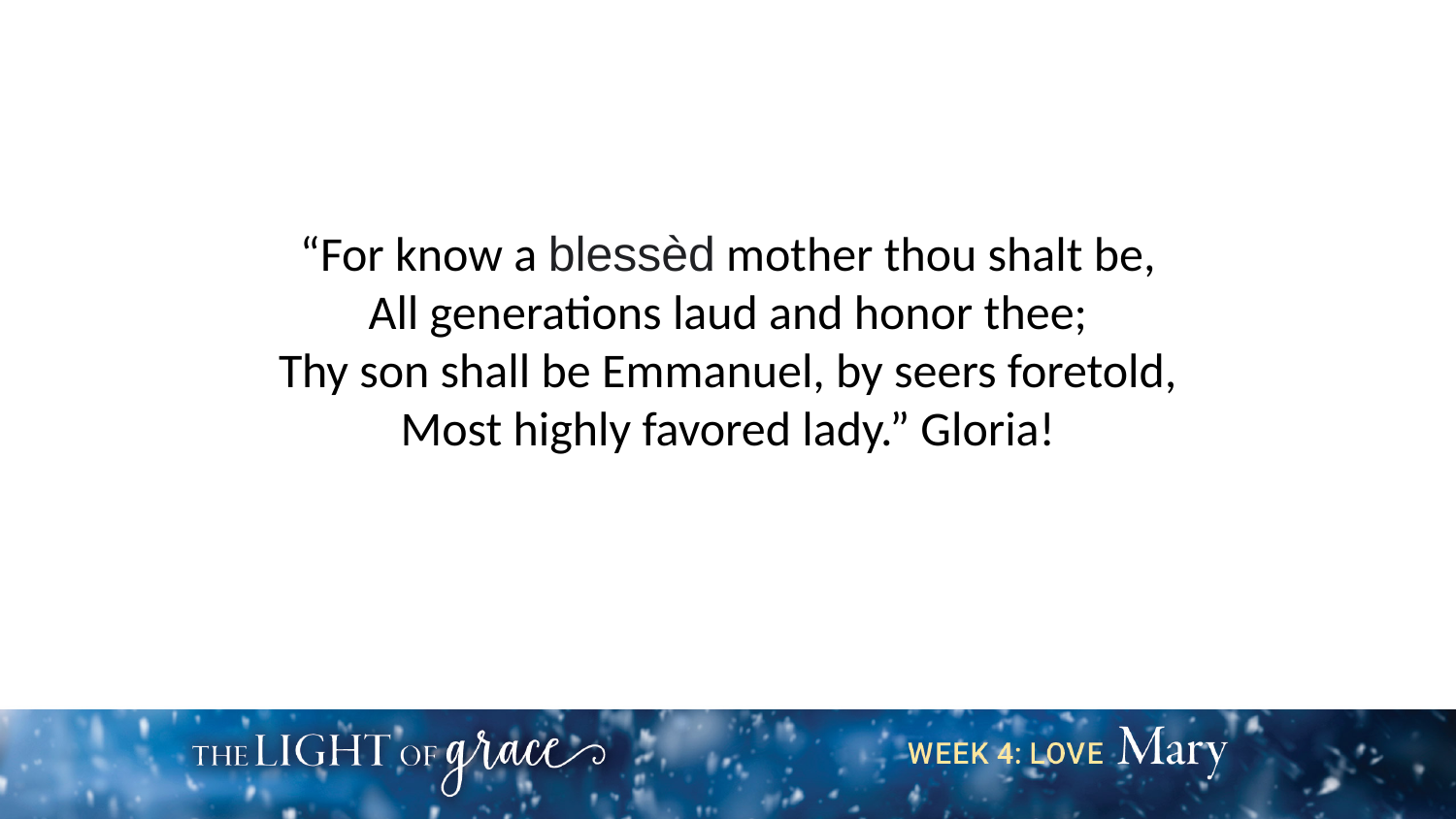

“For know a blessèd mother thou shalt be,
All generations laud and honor thee;
Thy son shall be Emmanuel, by seers foretold,
Most highly favored lady.” Gloria!